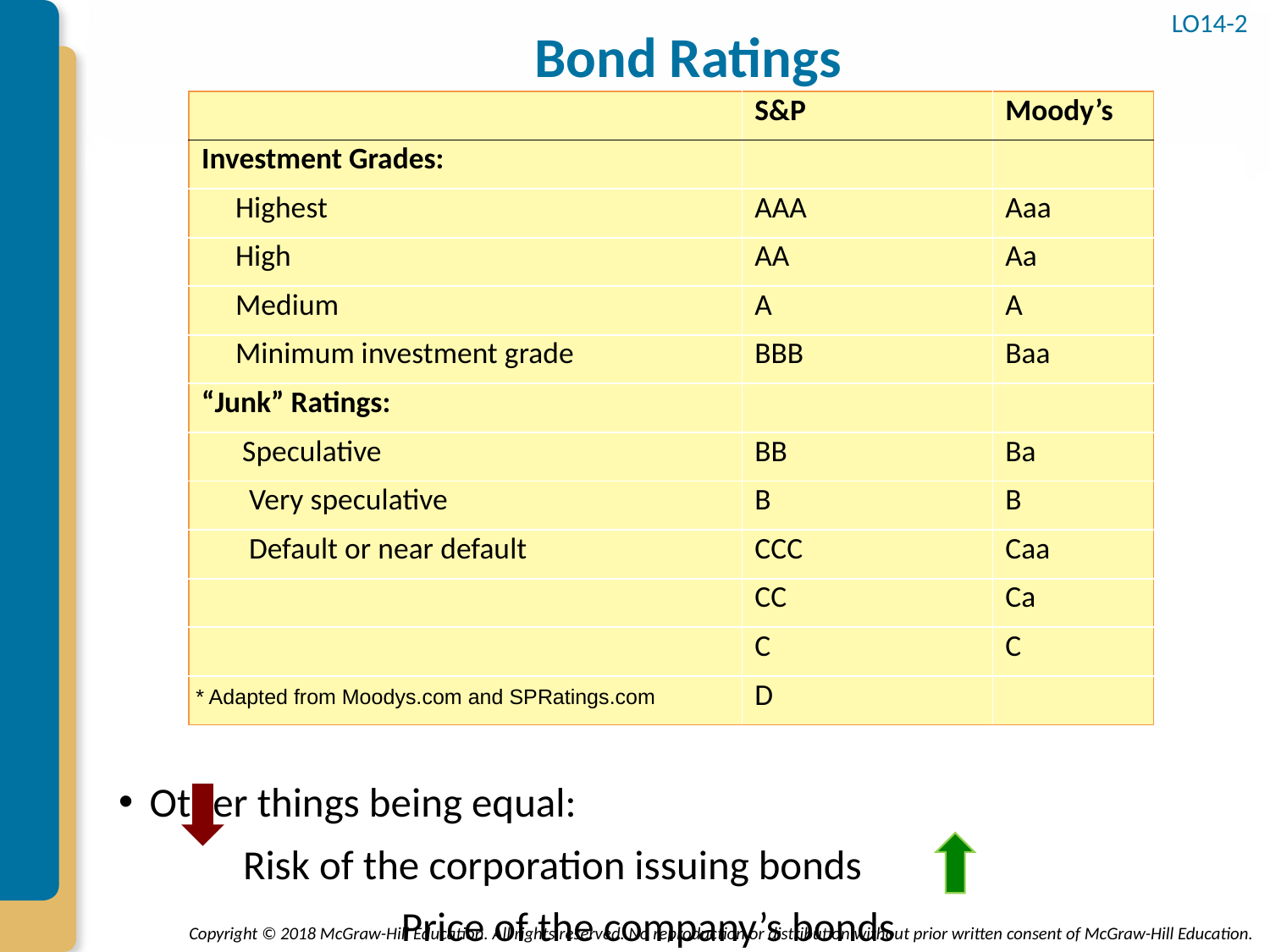

# Bond Ratings
LO14-2
|  | S&P | Moody’s |
| --- | --- | --- |
| Investment Grades: |  |  |
| Highest | AAA | Aaa |
| High | AA | Aa |
| Medium | A | A |
| Minimum investment grade | BBB | Baa |
| “Junk” Ratings: |  |  |
| Speculative | BB | Ba |
| Very speculative | B | B |
| Default or near default | CCC | Caa |
|  | CC | Ca |
|  | C | C |
|  | D |  |

Other things being equal:
	Risk of the corporation issuing bonds
	                 Price of the company’s bonds
* Adapted from Moodys.com and SPRatings.com